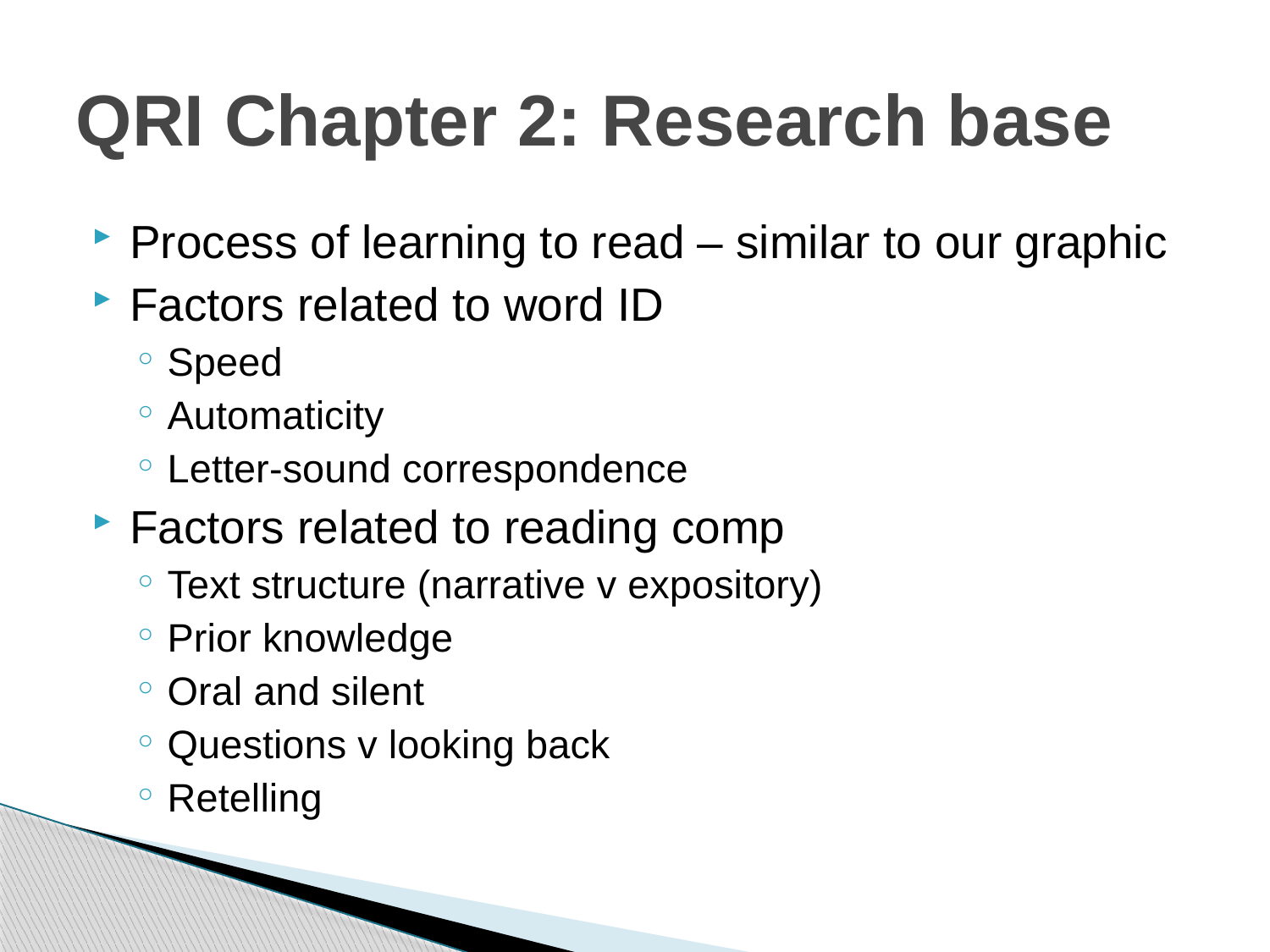

# QRI Chapter 2: Research base
Process of learning to read – similar to our graphic
Factors related to word ID
Speed
Automaticity
Letter-sound correspondence
Factors related to reading comp
Text structure (narrative v expository)
Prior knowledge
Oral and silent
Questions v looking back
Retelling